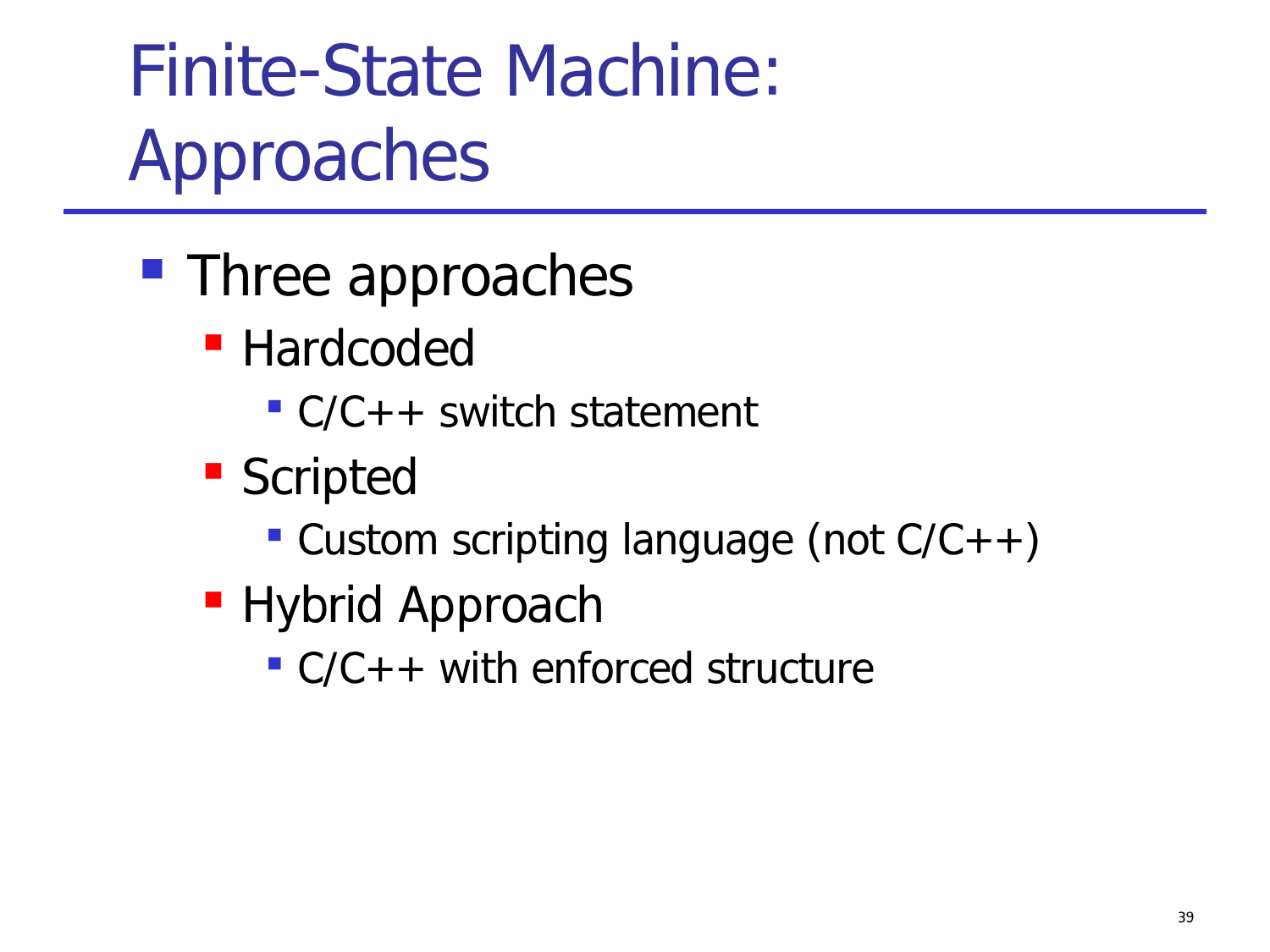

# Finite-State Machine: Approaches
Three approaches
Hardcoded
C/C++ switch statement
Scripted
Custom scripting language (not C/C++)
Hybrid Approach
C/C++ with enforced structure
39